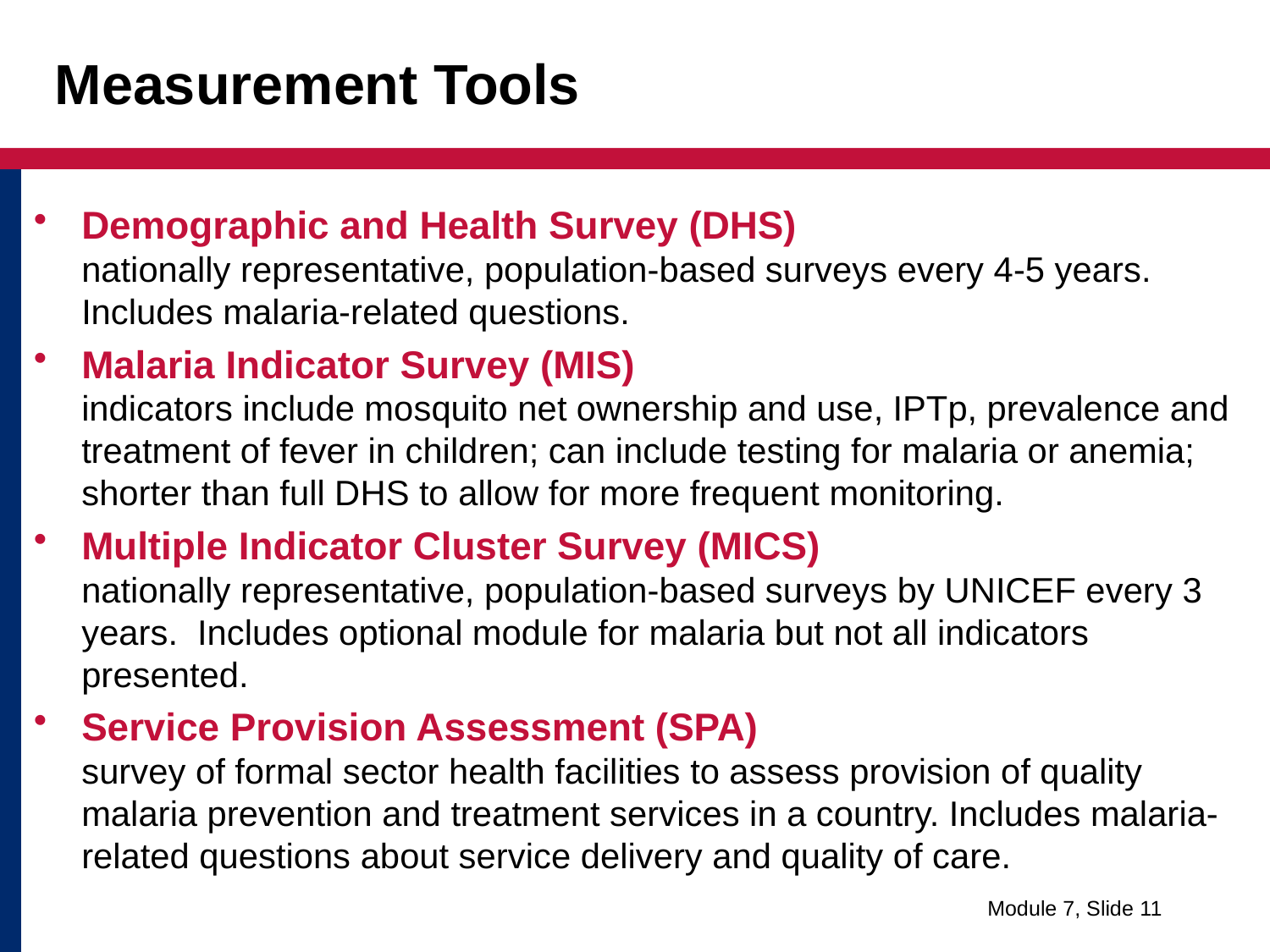

# Measurement Tools
Demographic and Health Survey (DHS)
nationally representative, population-based surveys every 4-5 years.  Includes malaria-related questions.
Malaria Indicator Survey (MIS)
indicators include mosquito net ownership and use, IPTp, prevalence and treatment of fever in children; can include testing for malaria or anemia; shorter than full DHS to allow for more frequent monitoring.
Multiple Indicator Cluster Survey (MICS)
nationally representative, population-based surveys by UNICEF every 3 years.  Includes optional module for malaria but not all indicators presented.
Service Provision Assessment (SPA)
survey of formal sector health facilities to assess provision of quality malaria prevention and treatment services in a country. Includes malaria-related questions about service delivery and quality of care.

Module 7, Slide 11